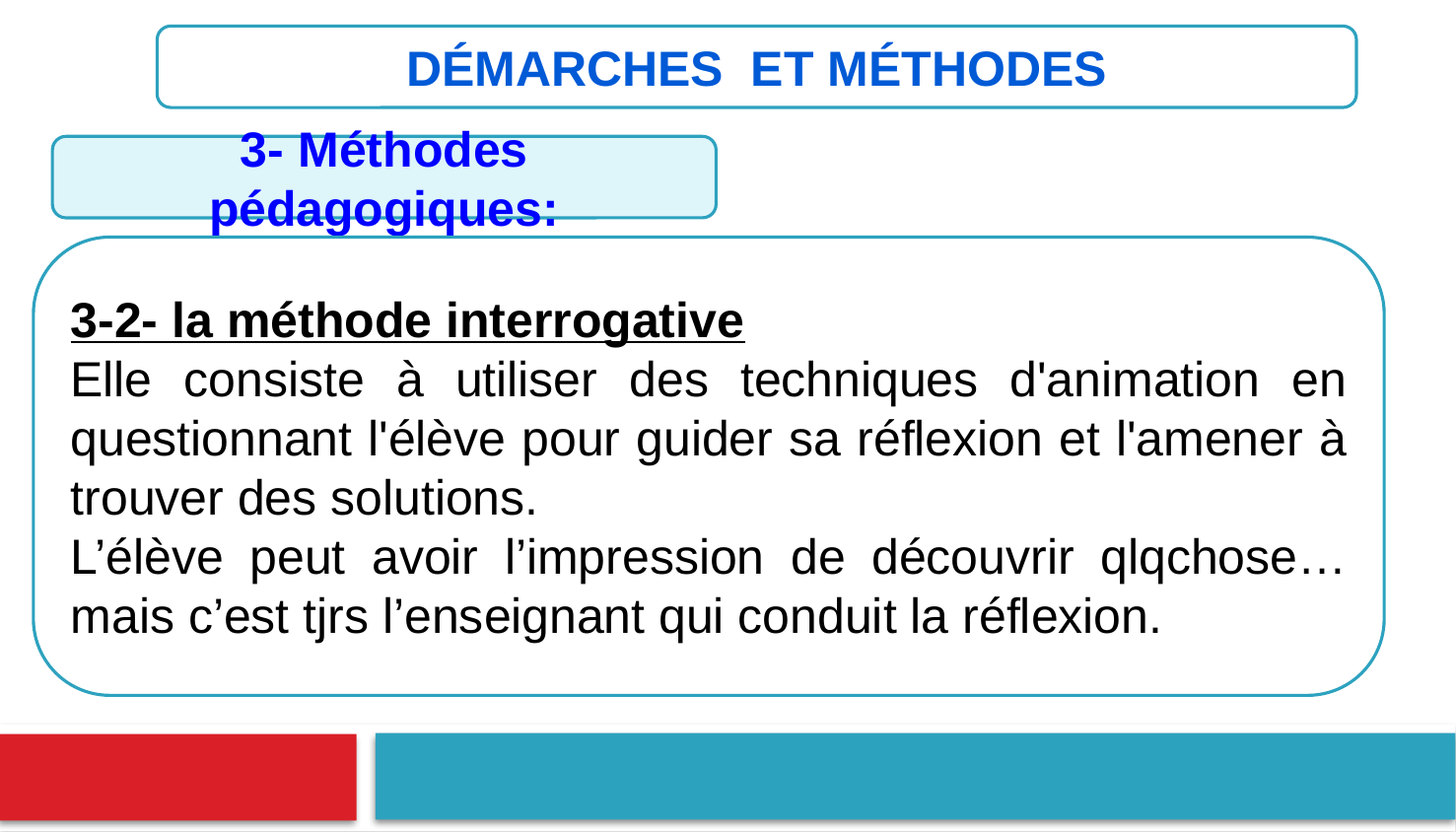

démarches  et méthodes
3- Méthodes pédagogiques:
3-2- la méthode interrogative
Elle consiste à utiliser des techniques d'animation en questionnant l'élève pour guider sa réflexion et l'amener à trouver des solutions.
L’élève peut avoir l’impression de découvrir qlqchose… mais c’est tjrs l’enseignant qui conduit la réflexion.